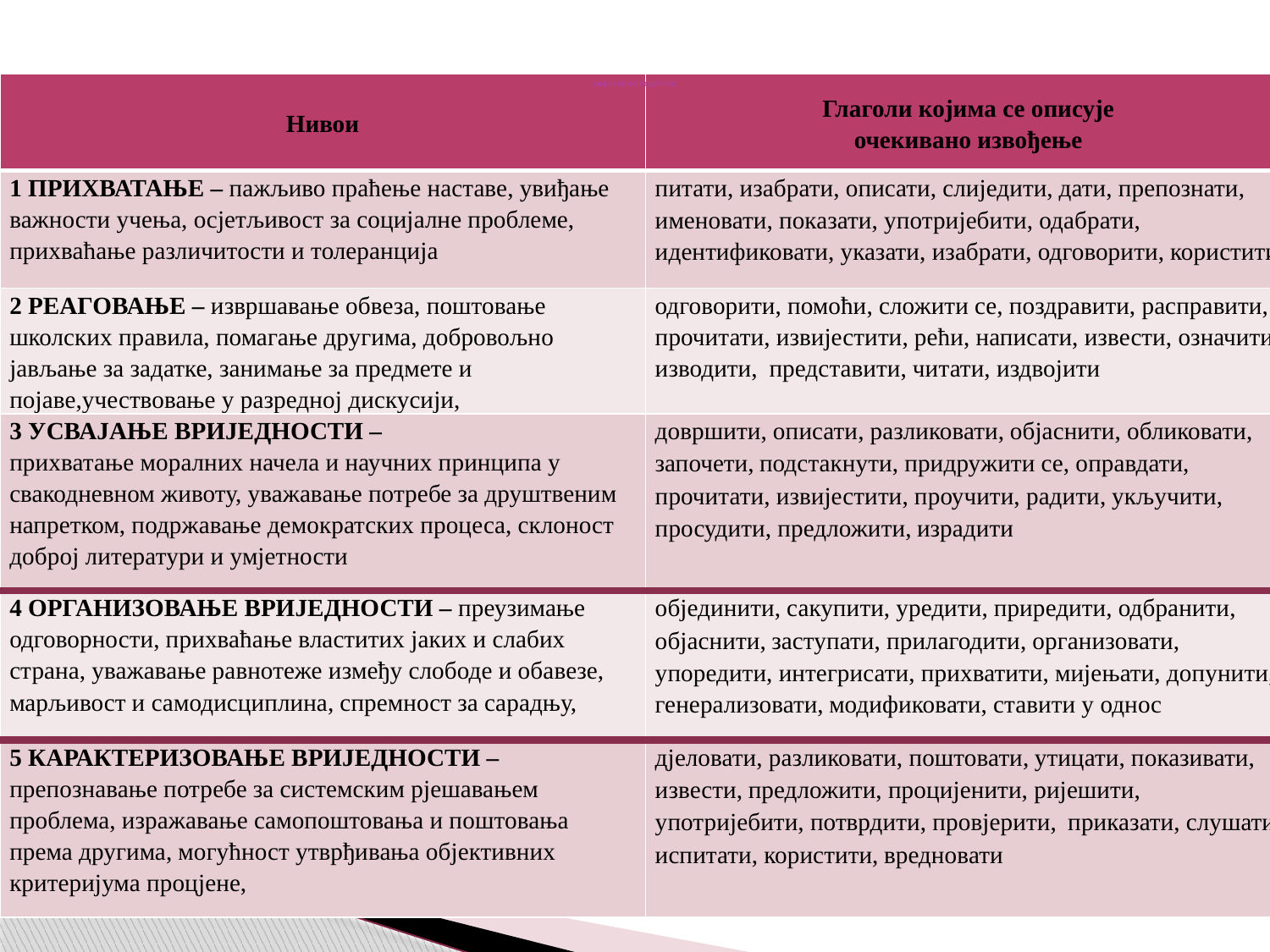

| Нивои | Глаголи којима се описује очекивано извођење |
| --- | --- |
| 1 ПРИХВАТАЊЕ – пажљиво праћење наставе, увиђање важности учења, осјетљивост за социјалне проблеме, прихваћање различитости и толеранција | питати, изабрати, описати, слиједити, дати, препознати, именовати, показати, употријебити, одабрати, идентификовати, указати, изабрати, одговорити, користити |
| 2 РЕАГОВАЊЕ – извршавање обвеза, поштовање школских правила, помагање другима, добровољно јављање за задатке, занимање за предмете и појаве,учествовање у разредној дискусији, | одговорити, помоћи, сложити се, поздравити, расправити, прочитати, извијестити, рећи, написати, извести, означити, изводити, представити, читати, издвојити |
| 3 УСВАЈАЊЕ ВРИЈЕДНОСТИ – прихватање моралних начела и научних принципа у свакодневном животу, уважавање потребе за друштвеним напретком, подржавање демократских процеса, склоност доброј литератури и умјетности | довршити, описати, разликовати, објаснити, обликовати, започети, подстакнути, придружити се, оправдати, прочитати, извијестити, проучити, радити, укључити, просудити, предложити, израдити |
| 4 ОРГАНИЗОВАЊЕ ВРИЈЕДНОСТИ – преузимање одговорности, прихваћање властитих јаких и слабих страна, уважавање равнотеже између слободе и обавезе, марљивост и самодисциплина, спремност за сарадњу, | објединити, сакупити, уредити, приредити, одбранити, објаснити, заступати, прилагодити, организовати, упоредити, интегрисати, прихватити, мијењати, допунити, генерализовати, модификовати, ставити у однос |
| 5 КАРАКТЕРИЗОВАЊЕ ВРИЈЕДНОСТИ – препознавање потребе за системским рјешавањем проблема, изражавање самопоштовања и поштовања према другима, могућност утврђивања објективних критеријума процјене, | дјеловати, разликовати, поштовати, утицати, показивати, извести, предложити, процијенити, ријешити, употријебити, потврдити, провјерити, приказати, слушати, испитати, користити, вредновати |
# АФЕКТИВНО ПОДРУЧЈЕ